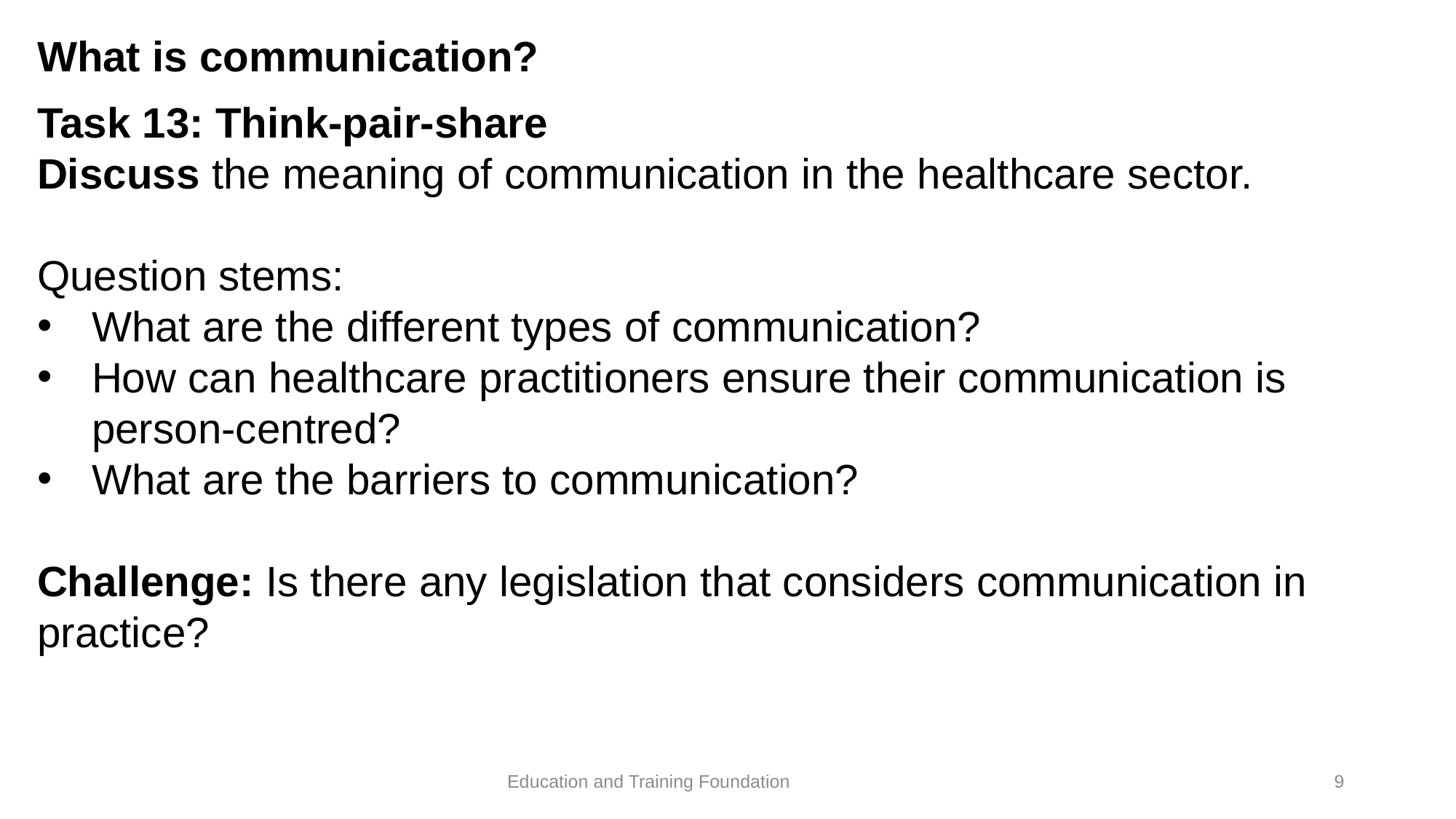

# What is communication?
Task 13: Think-pair-share
Discuss the meaning of communication in the healthcare sector.

Question stems:
What are the different types of communication?
How can healthcare practitioners ensure their communication is person-centred?
What are the barriers to communication?

Challenge: Is there any legislation that considers communication in practice?

9
Education and Training Foundation